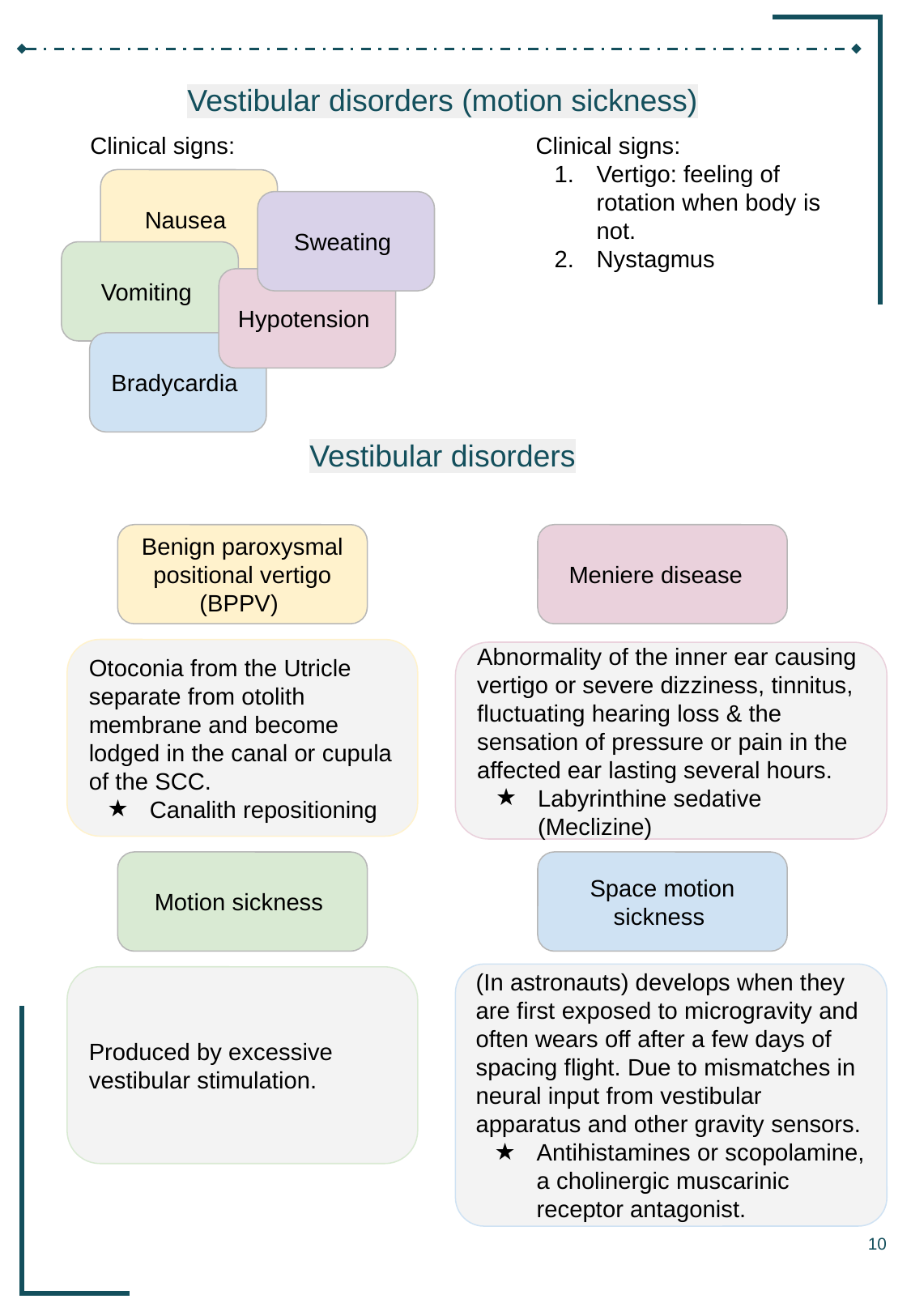

Vestibular disorders (motion sickness)
Clinical signs:
Vertigo: feeling of rotation when body is not.
Nystagmus

Clinical signs:

Nausea
Sweating
Vomiting
Hypotension
Bradycardia
Vestibular disorders
Benign paroxysmal positional vertigo (BPPV)
Meniere disease
Otoconia from the Utricle separate from otolith membrane and become lodged in the canal or cupula of the SCC.
Canalith repositioning
Abnormality of the inner ear causing vertigo or severe dizziness, tinnitus, fluctuating hearing loss & the sensation of pressure or pain in the affected ear lasting several hours.
Labyrinthine sedative (Meclizine)
Motion sickness
Space motion sickness
(In astronauts) develops when they are first exposed to microgravity and often wears off after a few days of spacing flight. Due to mismatches in neural input from vestibular apparatus and other gravity sensors.
Antihistamines or scopolamine, a cholinergic muscarinic receptor antagonist.
Produced by excessive vestibular stimulation.
10